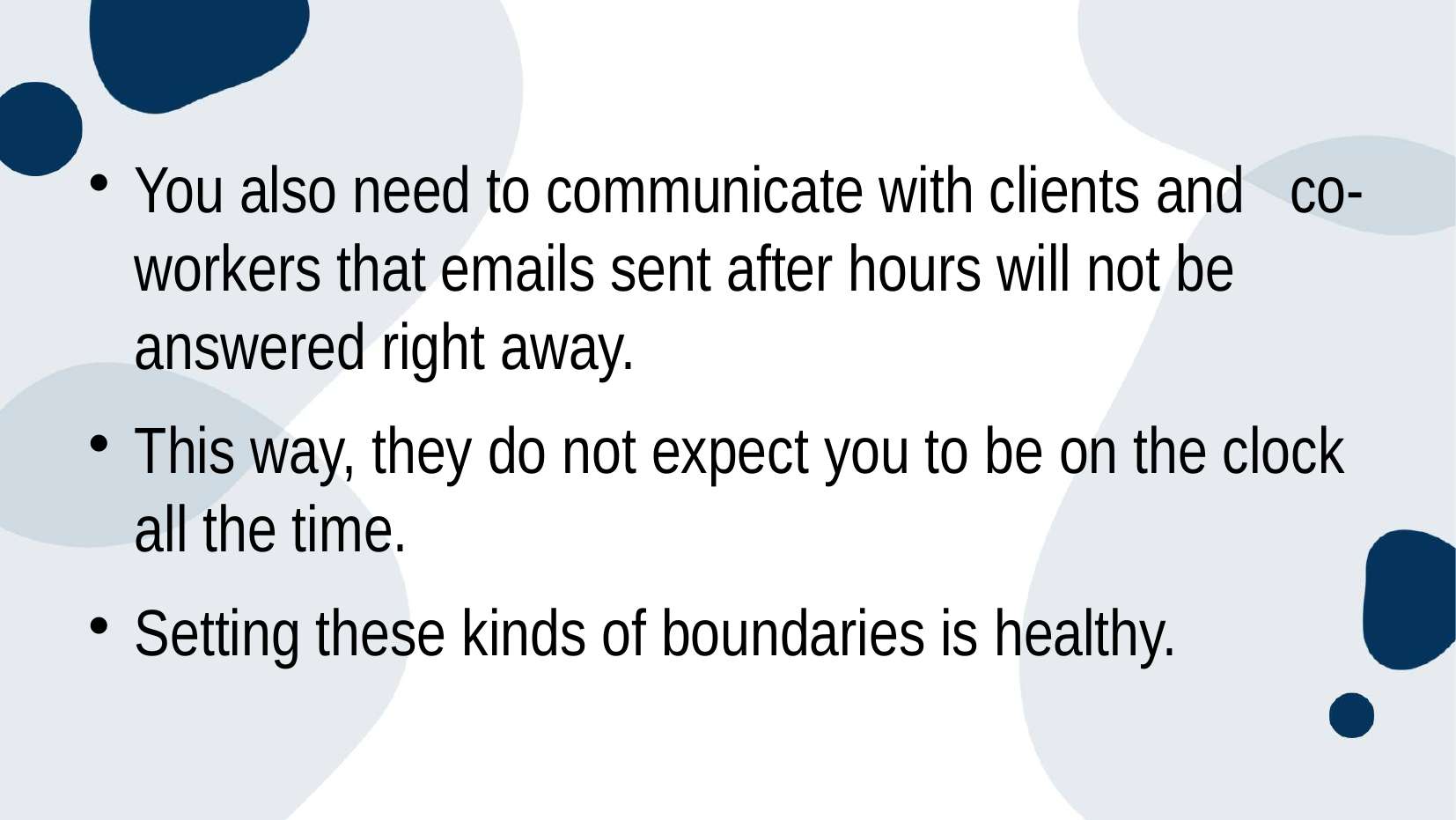

You also need to communicate with clients and   co-workers that emails sent after hours will not be answered right away.
This way, they do not expect you to be on the clock all the time.
Setting these kinds of boundaries is healthy.